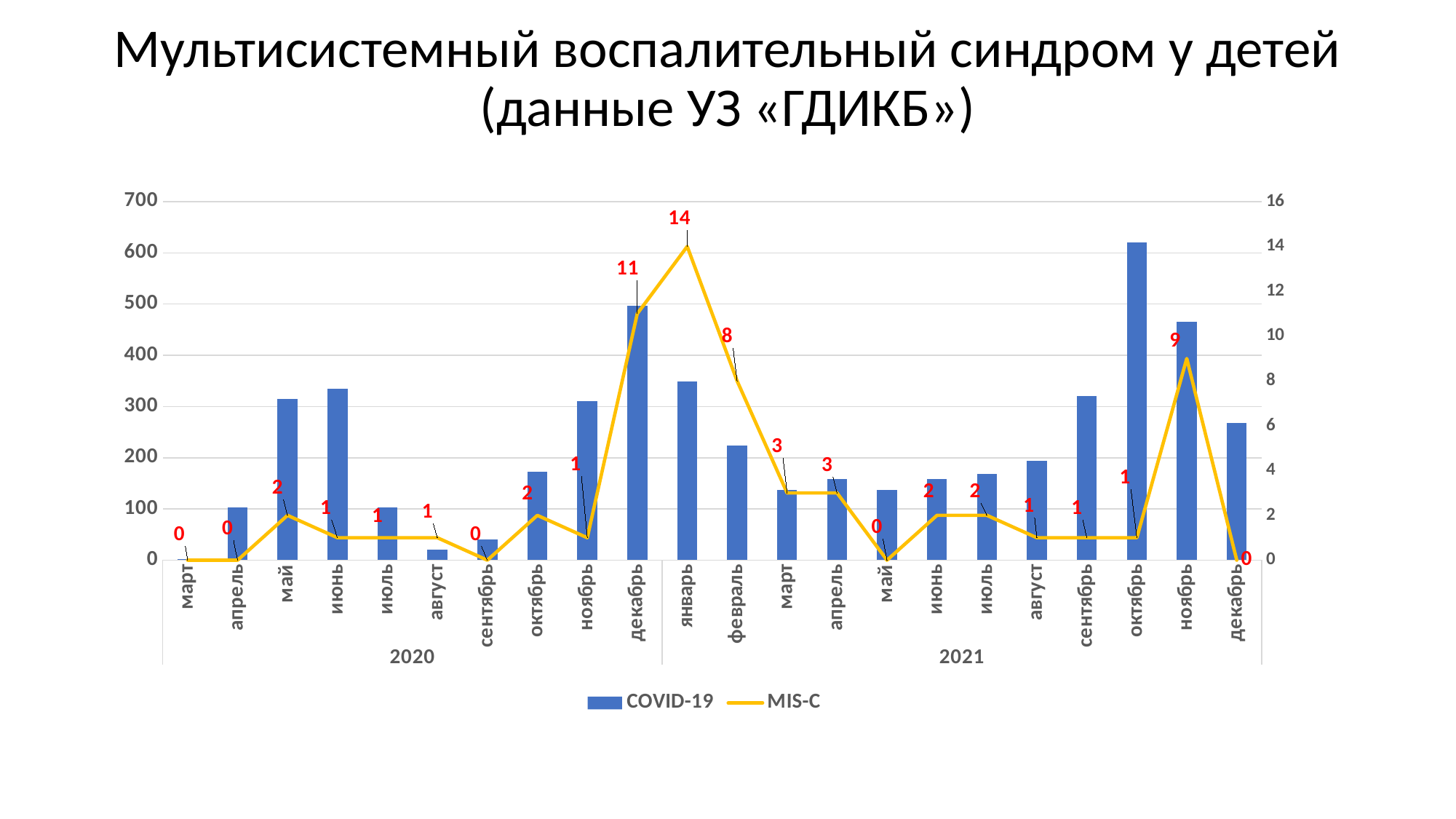

# Мультисистемный воспалительный синдром у детей (данные УЗ «ГДИКБ»)

### Chart

| Category | COVID-19 | MIS-C |
|---|---|---|
| март | 2.0 | 0.0 |
| апрель | 103.0 | 0.0 |
| май | 315.0 | 2.0 |
| июнь | 335.0 | 1.0 |
| июль | 103.0 | 1.0 |
| август | 20.0 | 1.0 |
| сентябрь | 40.0 | 0.0 |
| октябрь | 172.0 | 2.0 |
| ноябрь | 310.0 | 1.0 |
| декабрь | 497.0 | 11.0 |
| январь | 349.0 | 14.0 |
| февраль | 224.0 | 8.0 |
| март | 137.0 | 3.0 |
| апрель | 158.0 | 3.0 |
| май | 137.0 | 0.0 |
| июнь | 159.0 | 2.0 |
| июль | 169.0 | 2.0 |
| август | 194.0 | 1.0 |
| сентябрь | 320.0 | 1.0 |
| октябрь | 620.0 | 1.0 |
| ноябрь | 465.0 | 9.0 |
| декабрь | 268.0 | 0.0 |